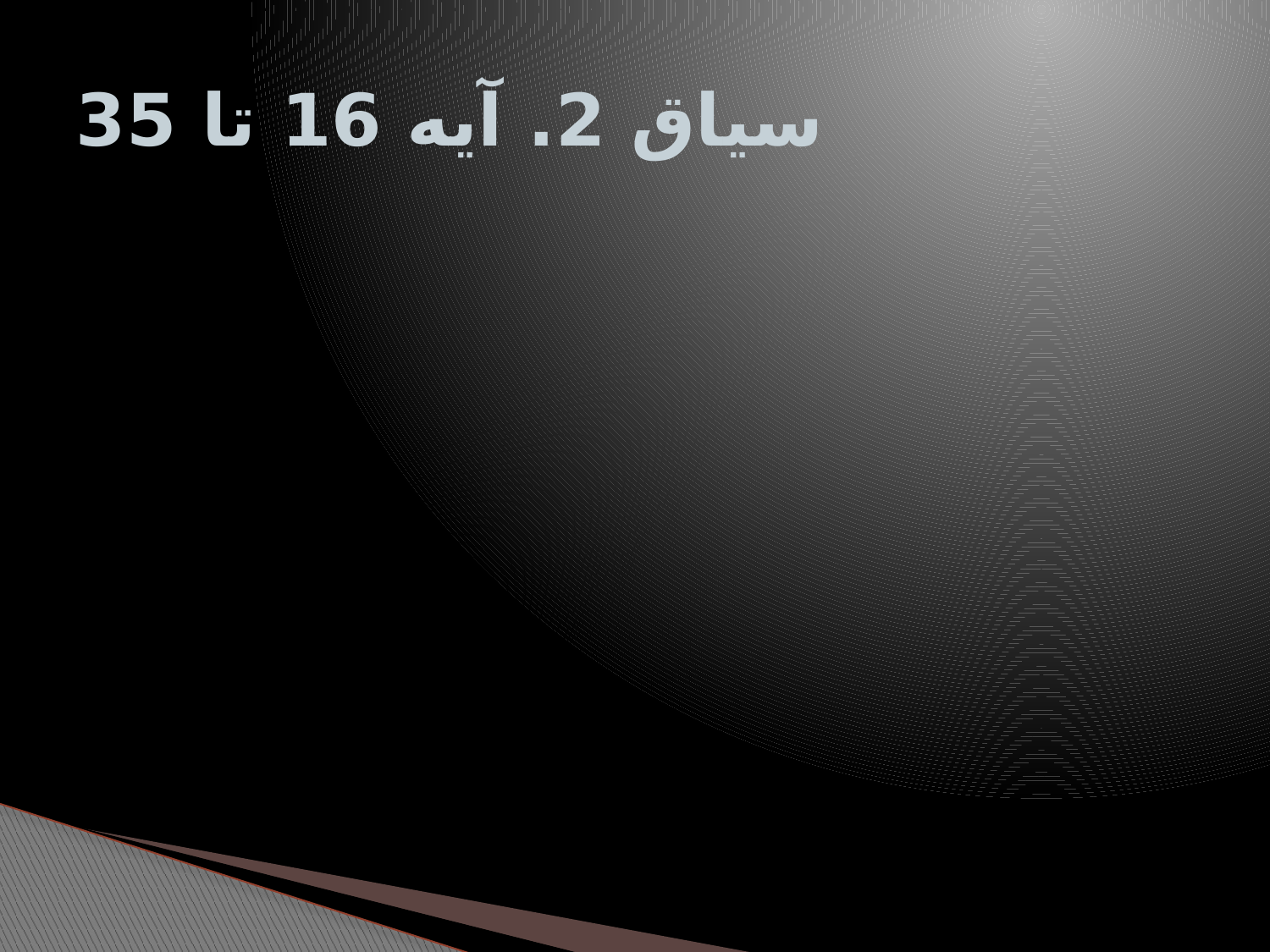

# سیاق 2. آیه 16 تا 35